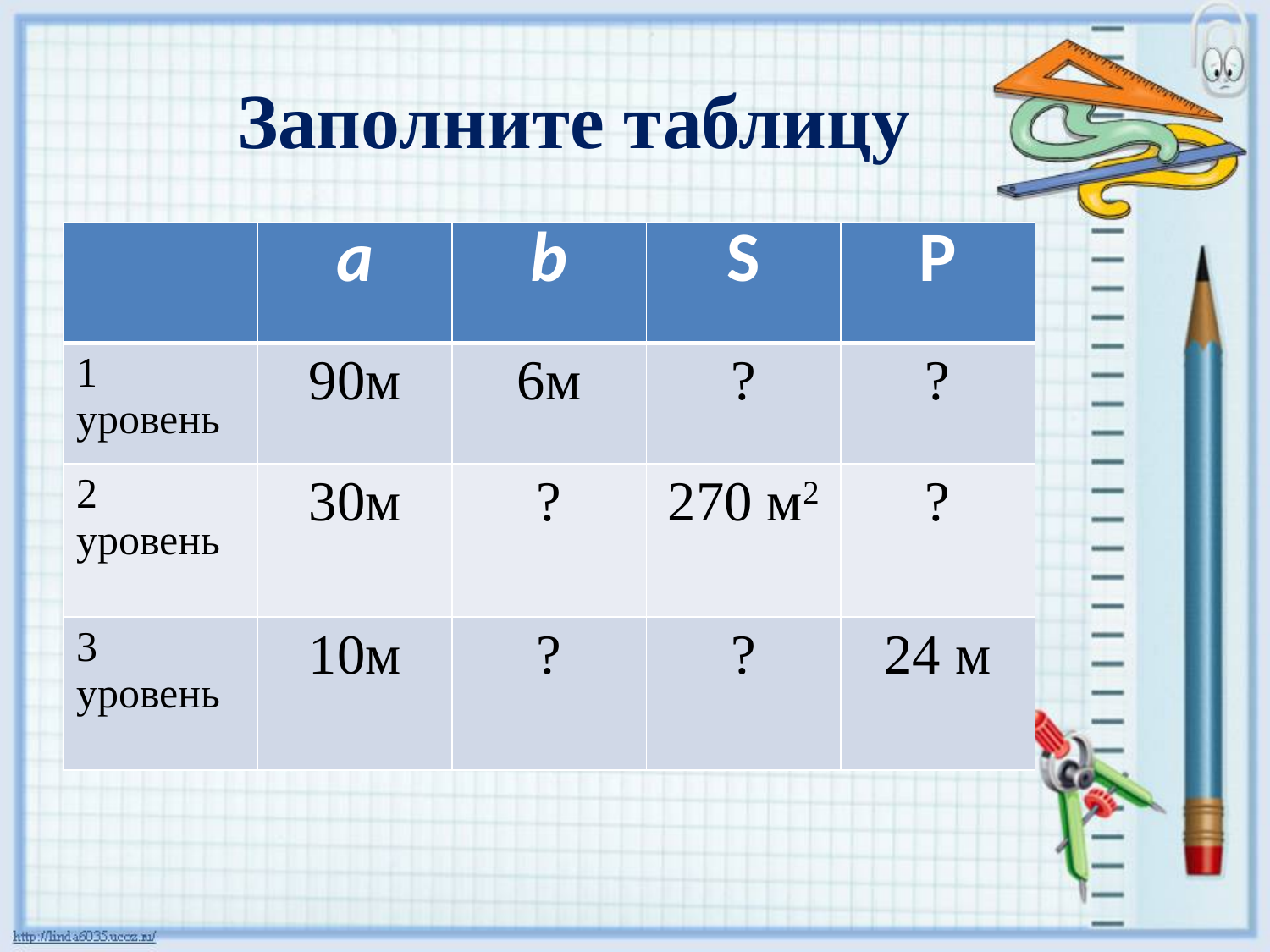

# Заполните таблицу
|  | a | b | S | P |
| --- | --- | --- | --- | --- |
| 1 уровень | 90м | 6м | ? | ? |
| 2 уровень | 30м | ? | 270 м2 | ? |
| 3 уровень | 10м | ? | ? | 24 м |